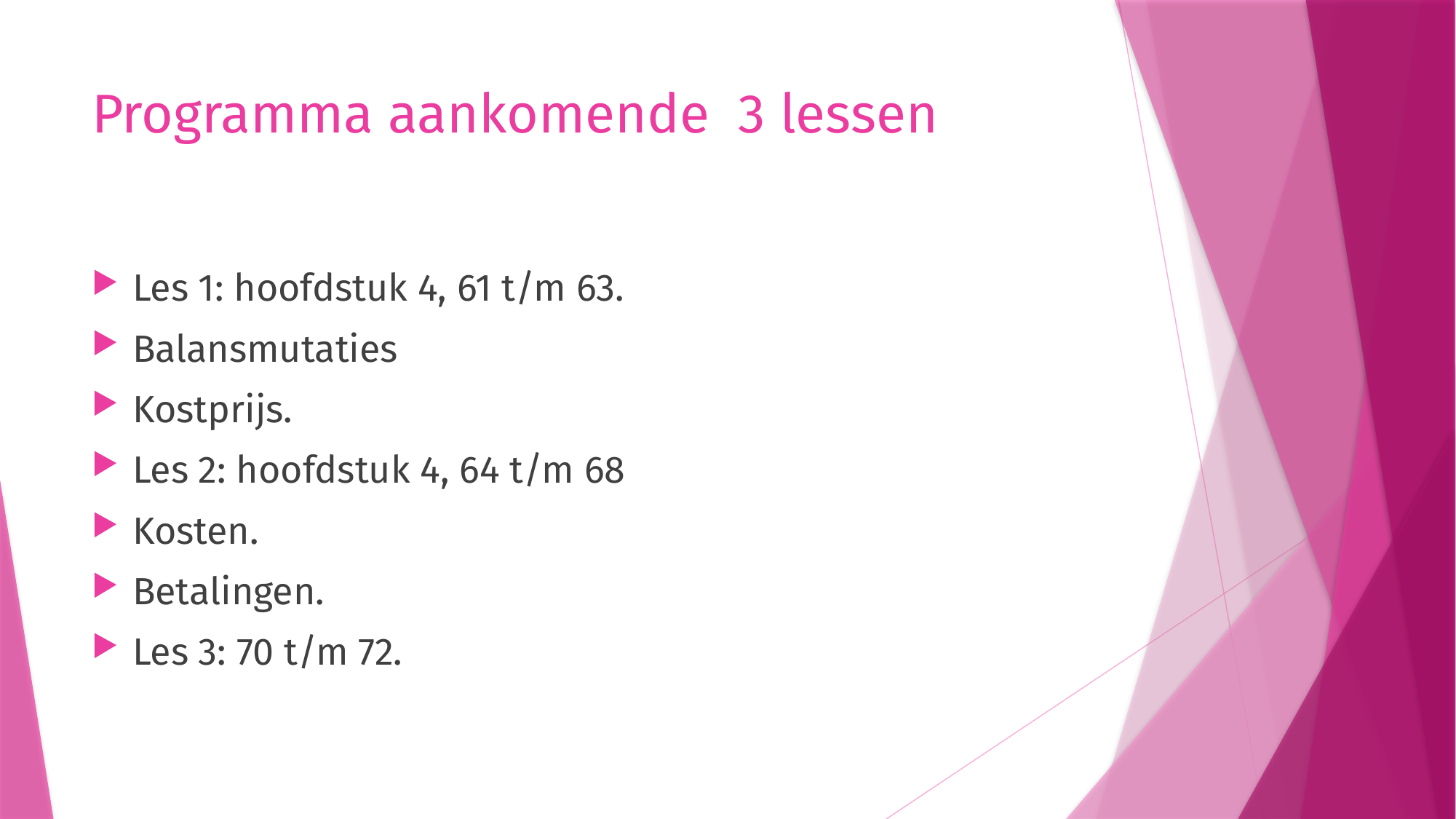

# Programma aankomende  3 lessen
Les 1: hoofdstuk 4, 61 t/m 63.
Balansmutaties
Kostprijs.
Les 2: hoofdstuk 4, 64 t/m 68
Kosten.
Betalingen.
Les 3: 70 t/m 72.